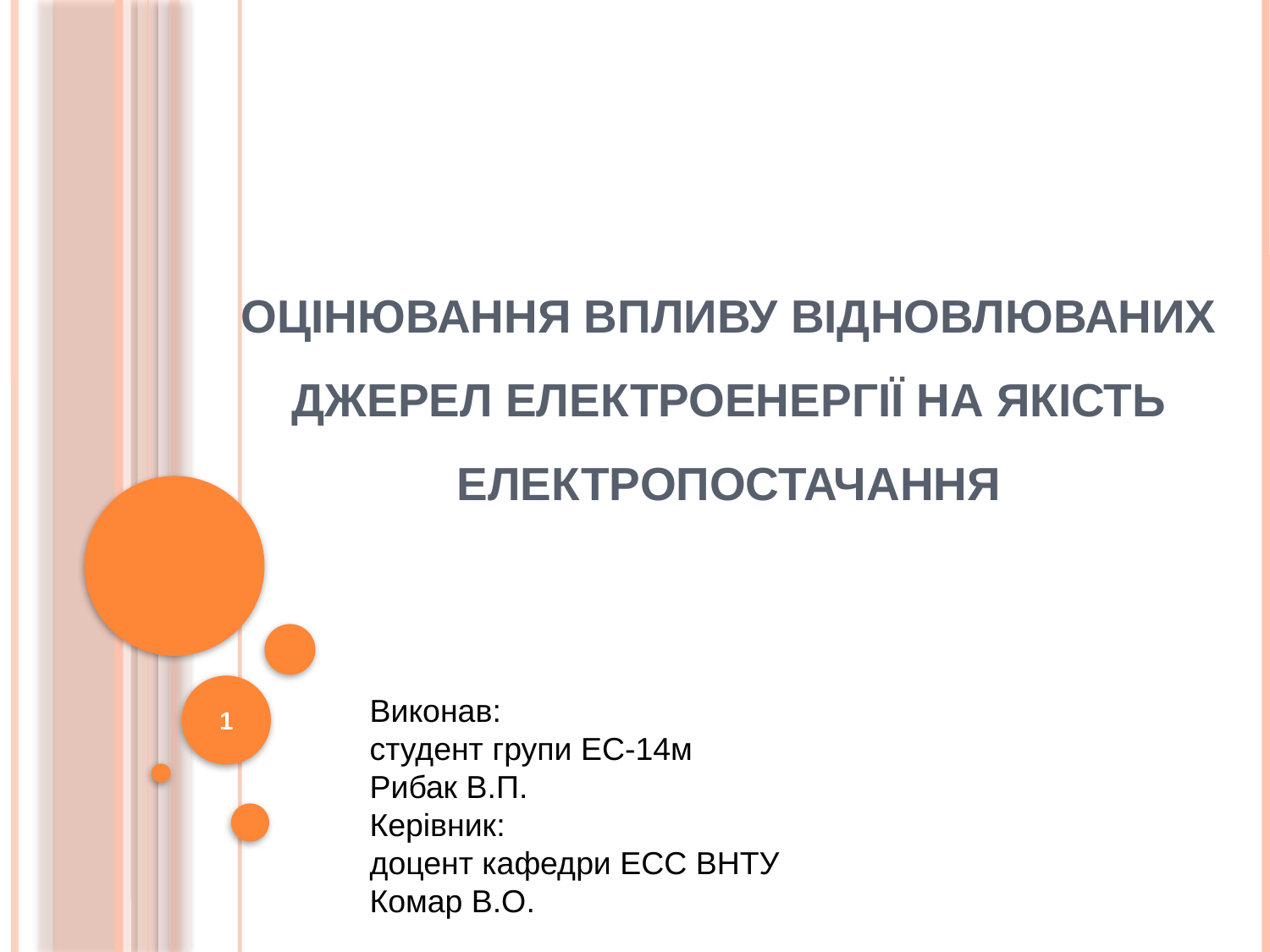

# Оцінювання впливу відновлюваних джерел електроенергії на якість електропостачання

1
Виконав:
студент групи ЕС-14м
Рибак В.П.
Керівник:
доцент кафедри ЕСС ВНТУ
Комар В.О.